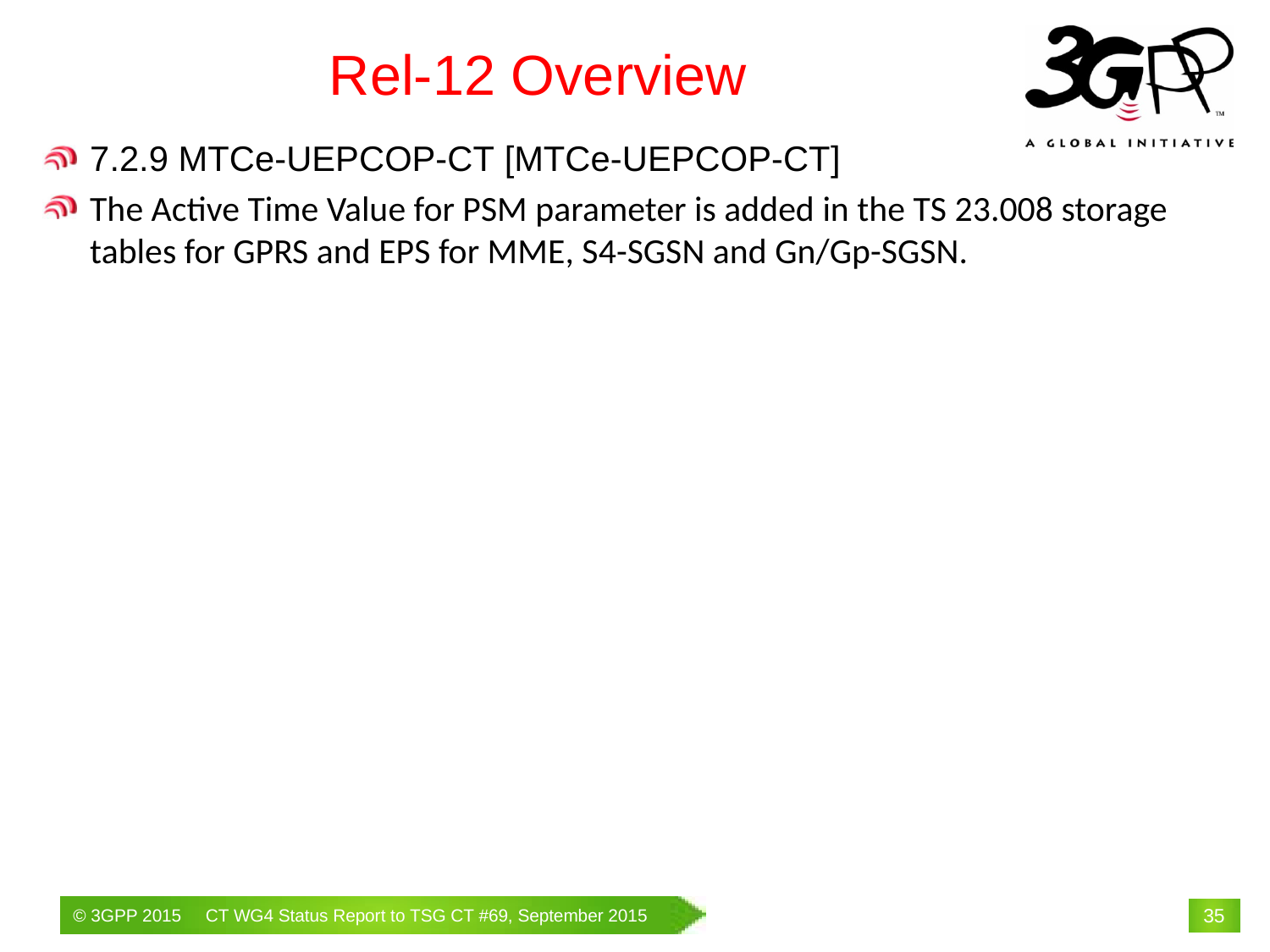

# Rel-12 Overview
7.2.9 MTCe-UEPCOP-CT [MTCe-UEPCOP-CT]
The Active Time Value for PSM parameter is added in the TS 23.008 storage tables for GPRS and EPS for MME, S4-SGSN and Gn/Gp-SGSN.